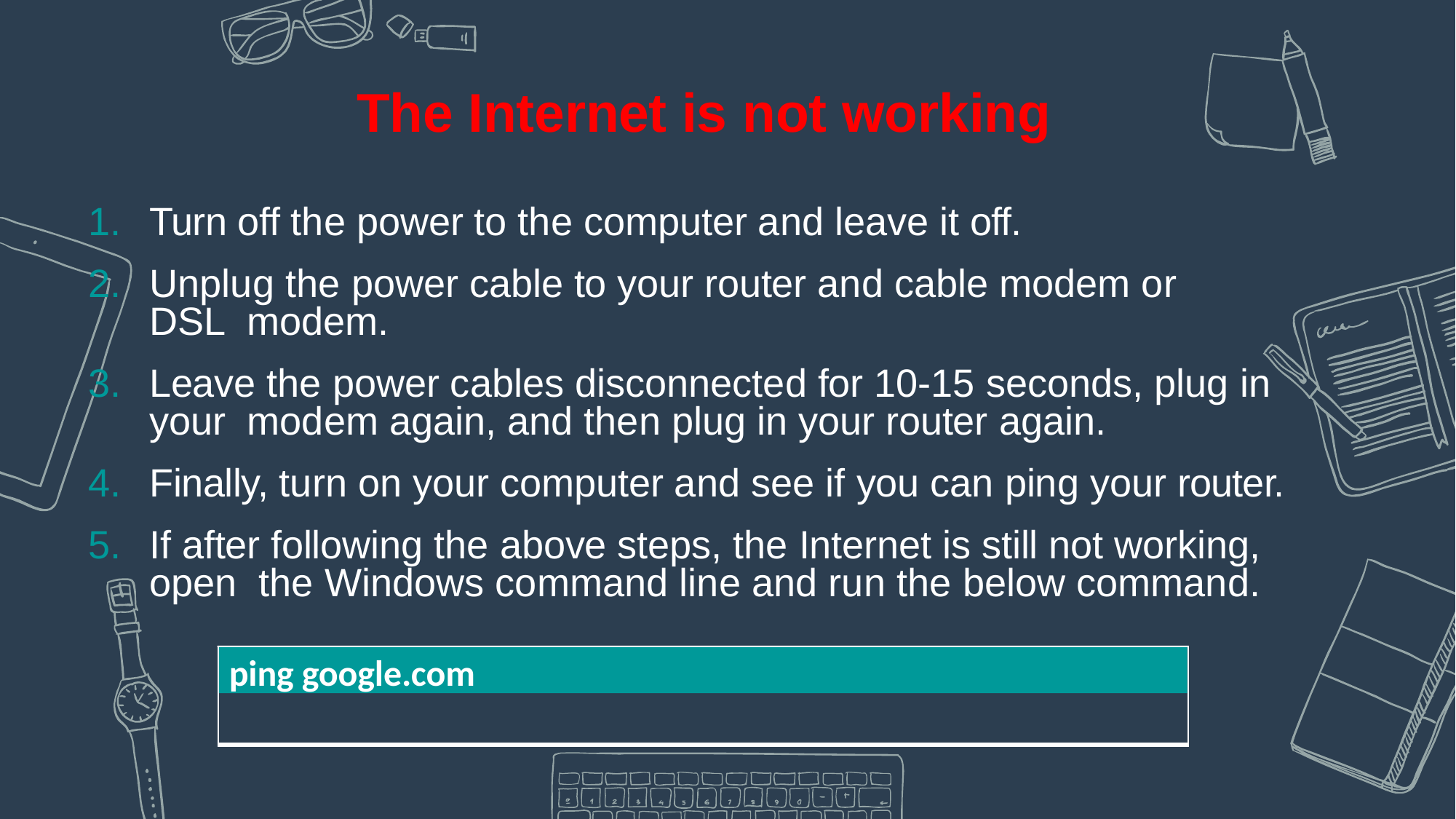

The Internet is not working
Turn off the power to the computer and leave it off.
Unplug the power cable to your router and cable modem or DSL  modem.
Leave the power cables disconnected for 10-15 seconds, plug in your  modem again, and then plug in your router again.
Finally, turn on your computer and see if you can ping your router.
If after following the above steps, the Internet is still not working, open  the Windows command line and run the below command.

ping google.com